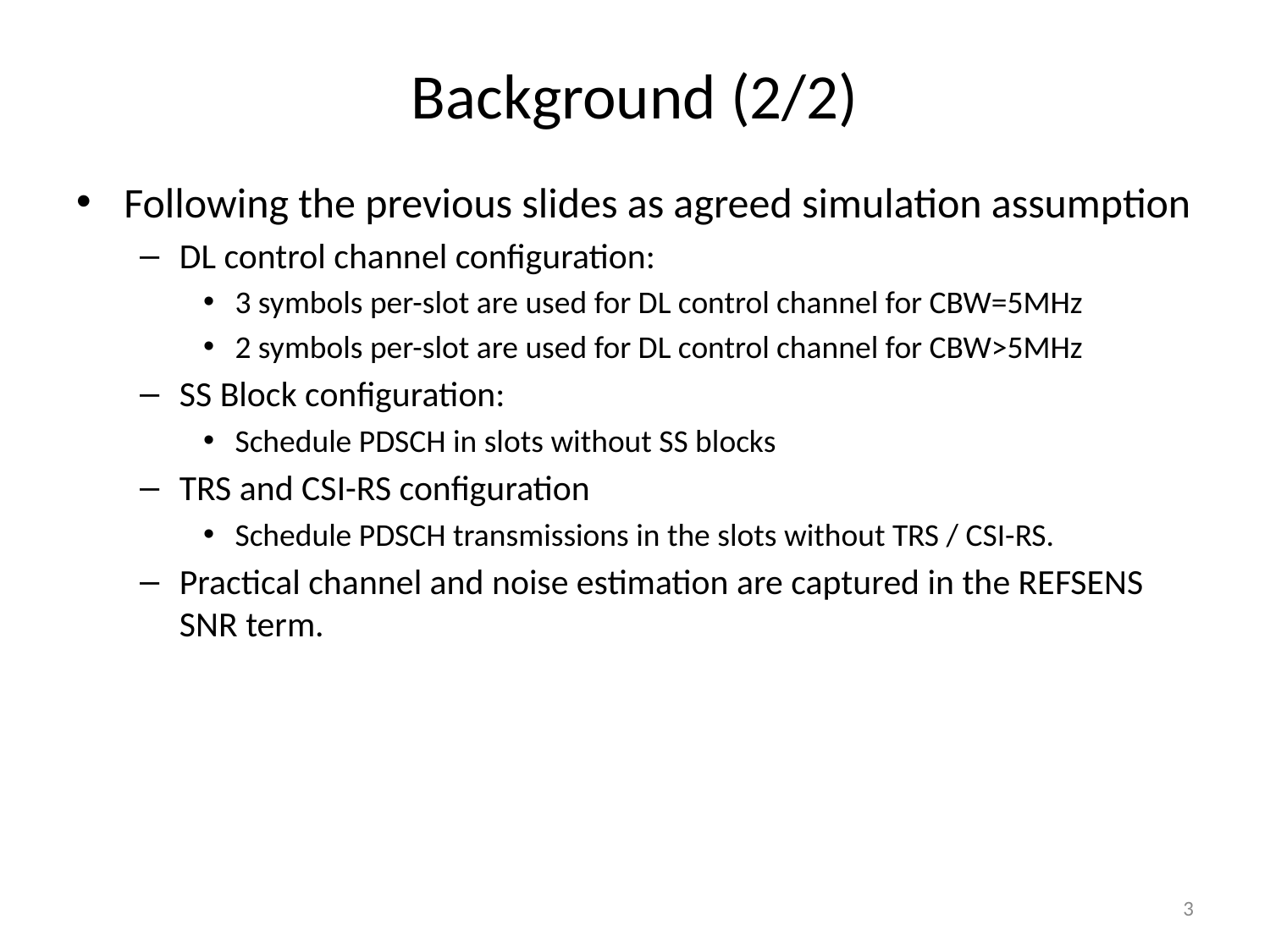

# Background (2/2)
Following the previous slides as agreed simulation assumption
DL control channel configuration:
3 symbols per-slot are used for DL control channel for CBW=5MHz
2 symbols per-slot are used for DL control channel for CBW>5MHz
SS Block configuration:
Schedule PDSCH in slots without SS blocks
TRS and CSI-RS configuration
Schedule PDSCH transmissions in the slots without TRS / CSI-RS.
Practical channel and noise estimation are captured in the REFSENS SNR term.

3